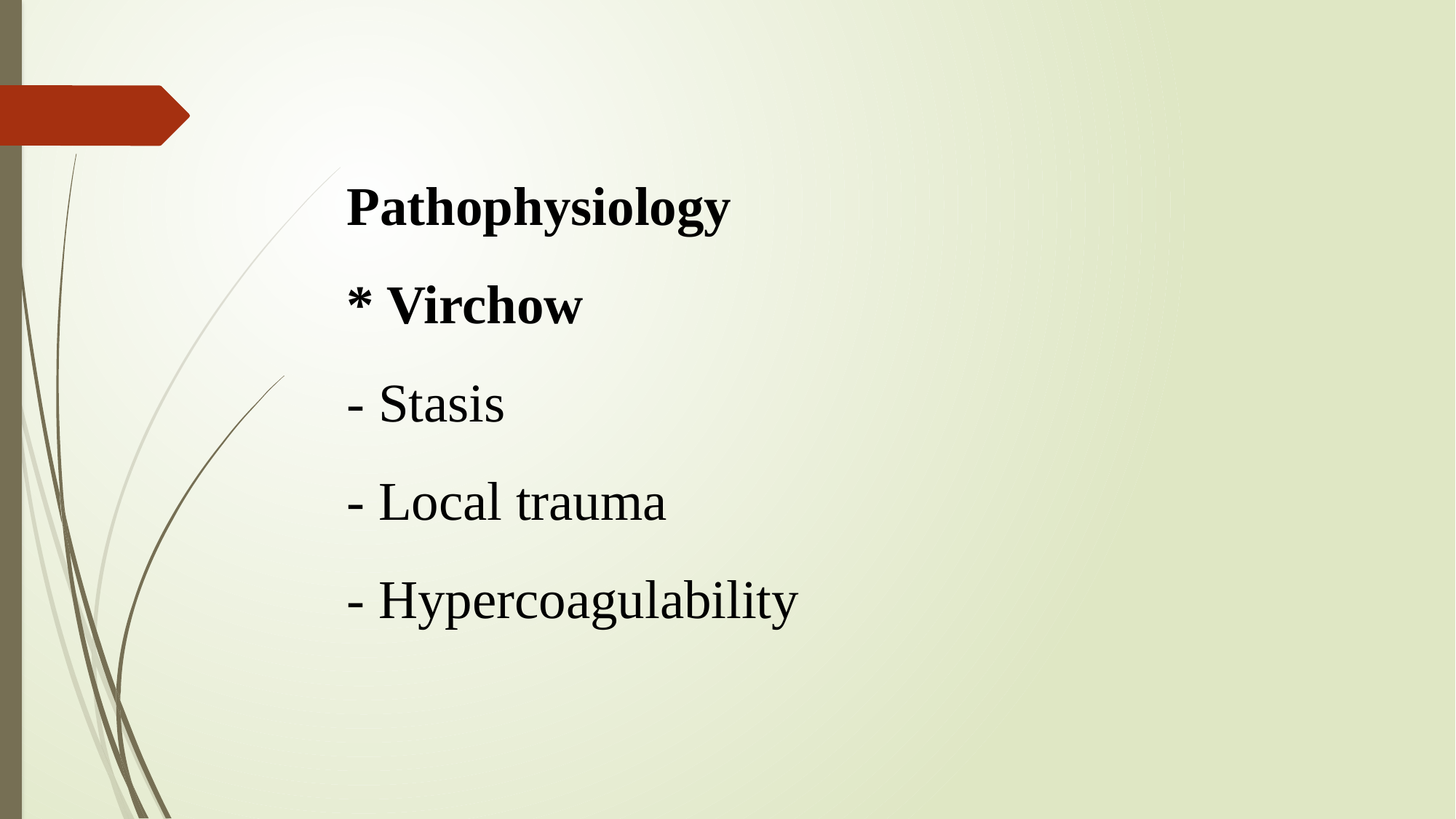

Pathophysiology
* Virchow
- Stasis
- Local trauma
- Hypercoagulability